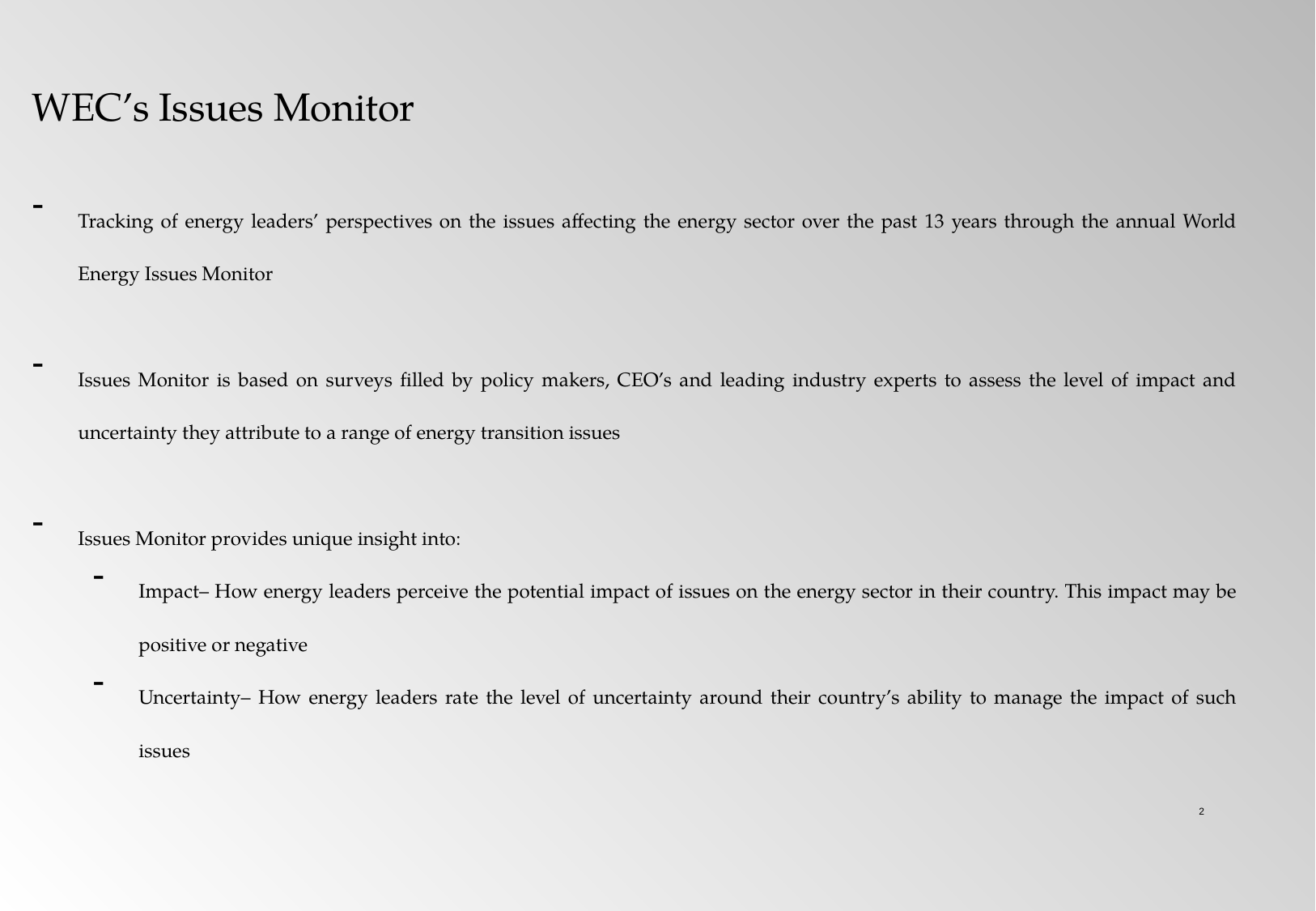

WEC’s Issues Monitor
Tracking of energy leaders’ perspectives on the issues affecting the energy sector over the past 13 years through the annual World Energy Issues Monitor

Issues Monitor is based on surveys filled by policy makers, CEO’s and leading industry experts to assess the level of impact and uncertainty they attribute to a range of energy transition issues

Issues Monitor provides unique insight into:
Impact– How energy leaders perceive the potential impact of issues on the energy sector in their country. This impact may be positive or negative
Uncertainty– How energy leaders rate the level of uncertainty around their country’s ability to manage the impact of such issues

2